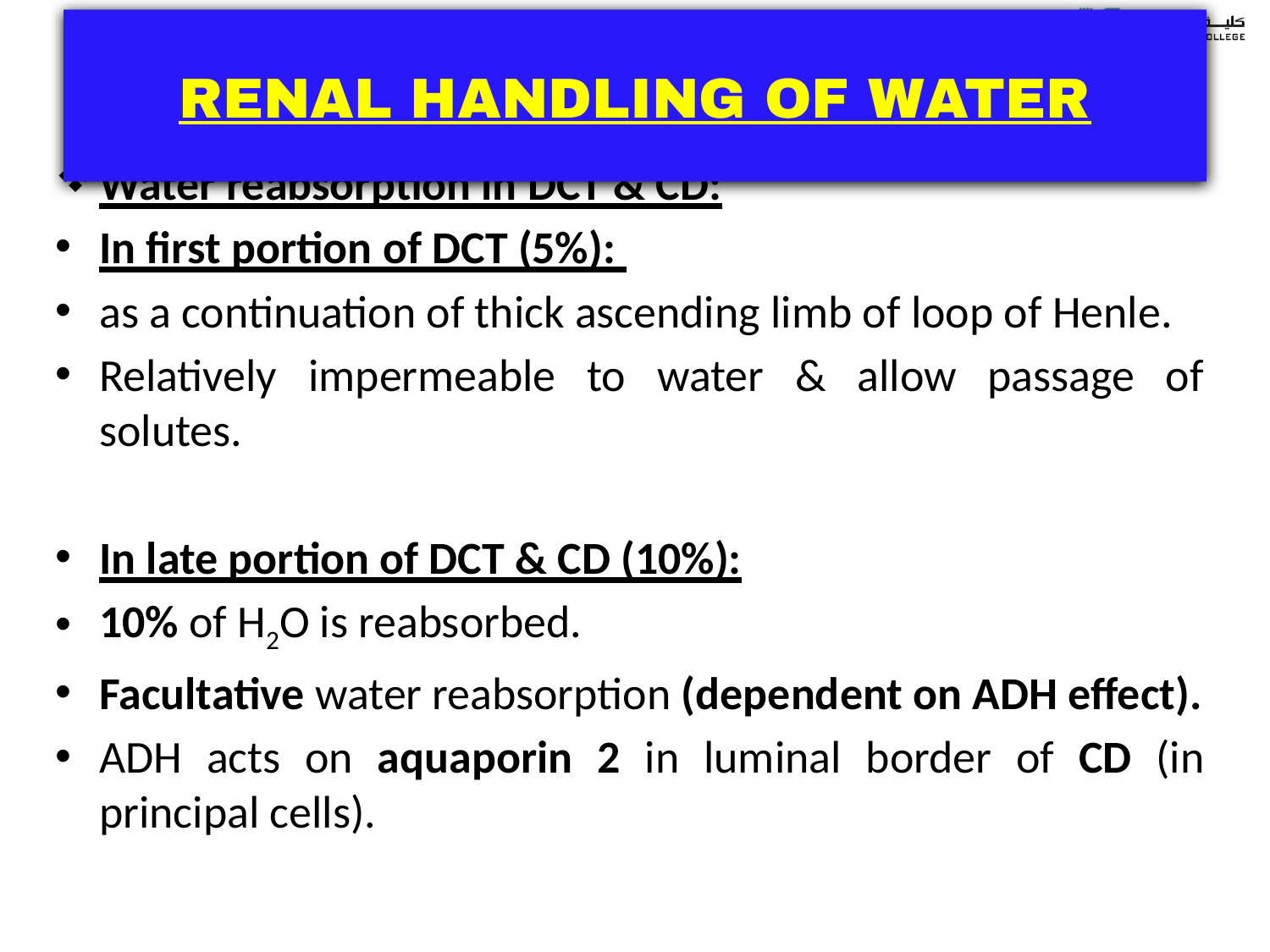

# RENAL HANDLING OF WATER
Water reabsorption in DCT & CD:
In first portion of DCT (5%):
as a continuation of thick ascending limb of loop of Henle.
Relatively impermeable to water & allow passage of solutes.

In late portion of DCT & CD (10%):
10% of H2O is reabsorbed.
Facultative water reabsorption (dependent on ADH effect).
ADH acts on aquaporin 2 in luminal border of CD (in principal cells).